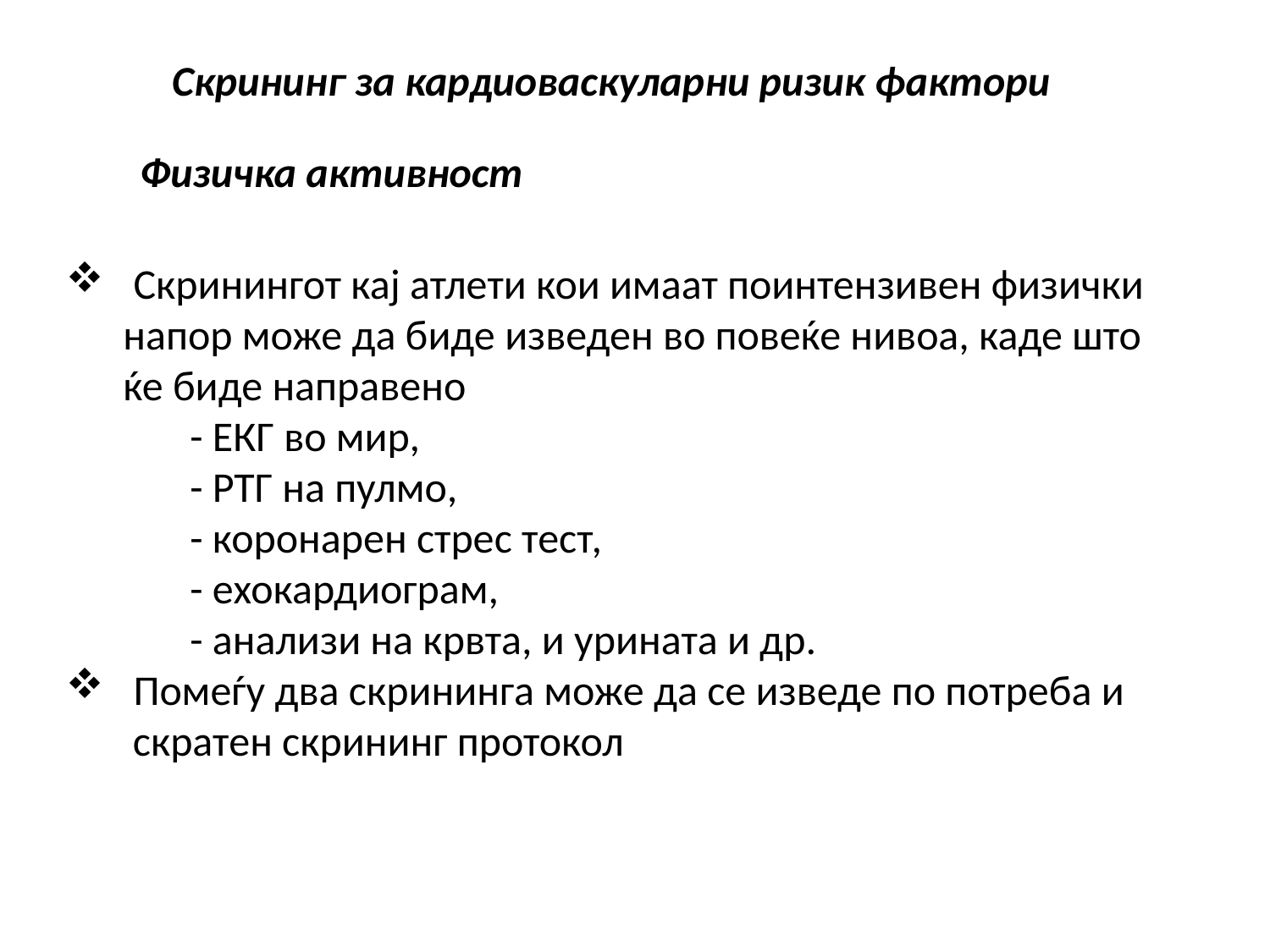

# Скрининг за кардиоваскуларни ризик фактори
Физичка активност
   Скринингот кај атлети кои имаат поинтензивен физички
      напор може да биде изведен во повеќе нивоа, каде што
      ќе биде направено
             - ЕКГ во мир,
             - РТГ на пулмо,
             - коронарен стрес тест,
             - ехокардиограм,
             - анализи на крвта, и урината и др.
   Помеѓу два скрининга може да се изведе по потреба и
       скратен скрининг протокол